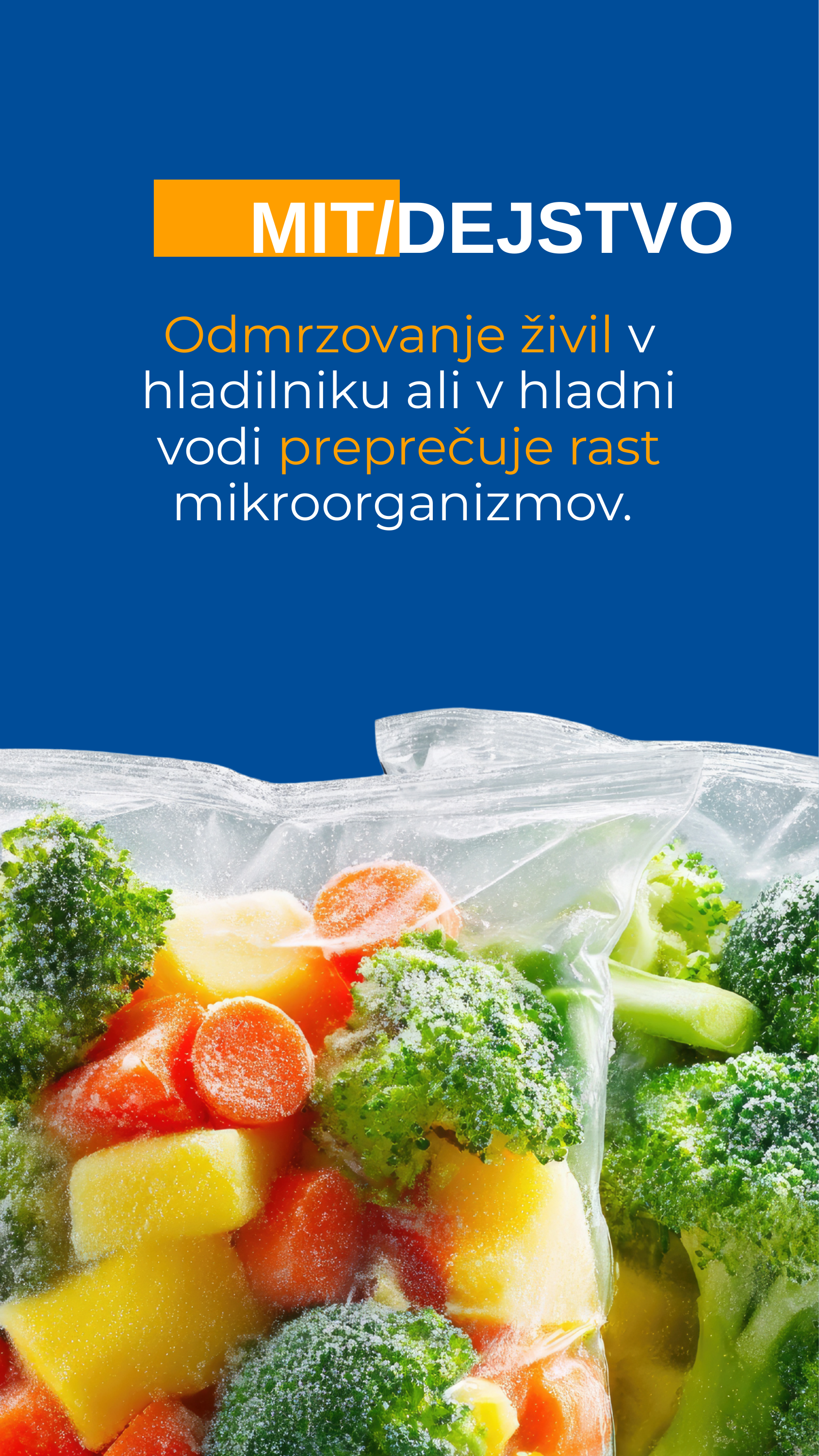

MIT/DEJSTVO

Odmrzovanje živil v hladilniku ali v hladni vodi preprečuje rast mikroorganizmov.